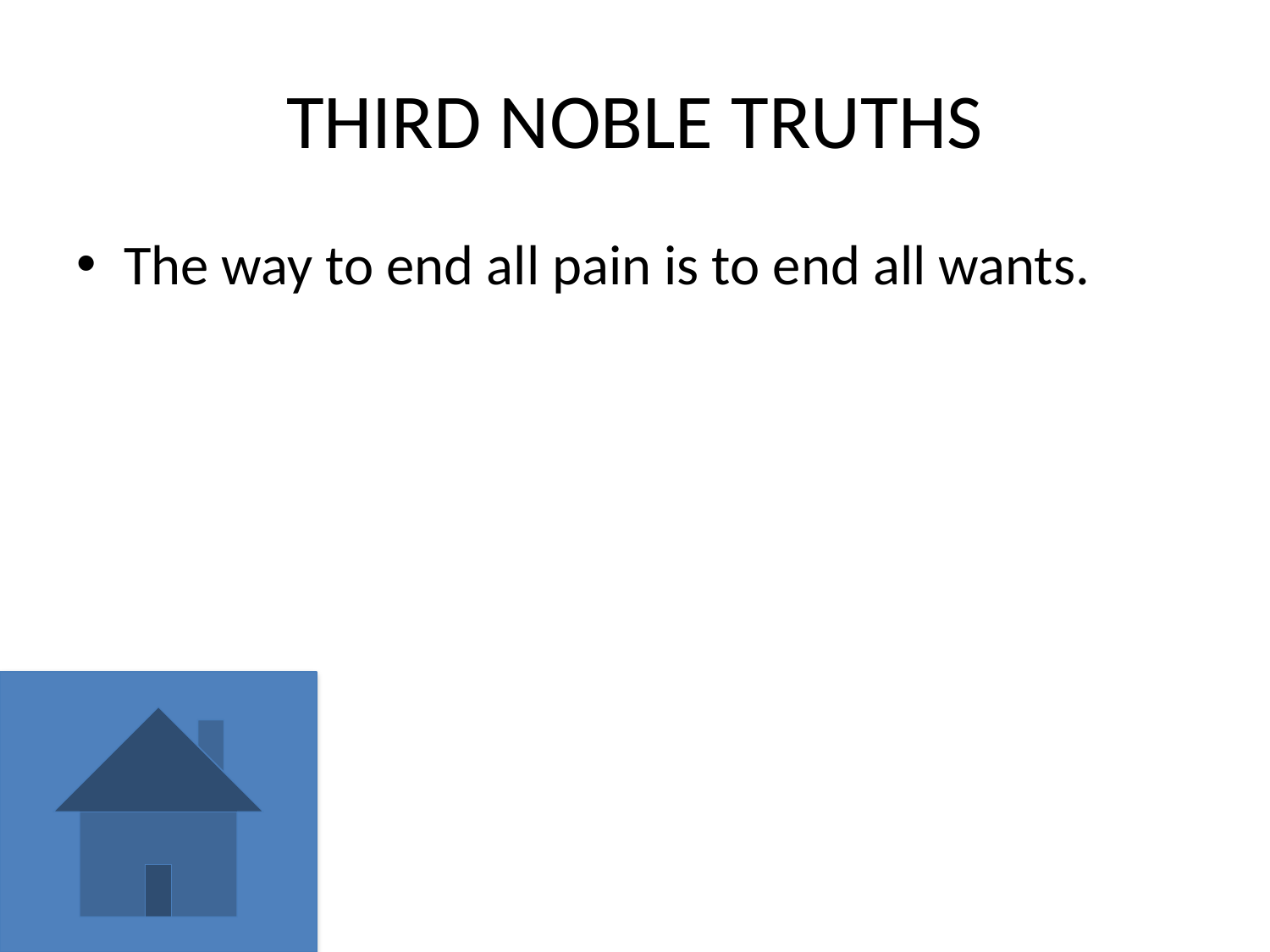

# THIRD NOBLE TRUTHS
The way to end all pain is to end all wants.